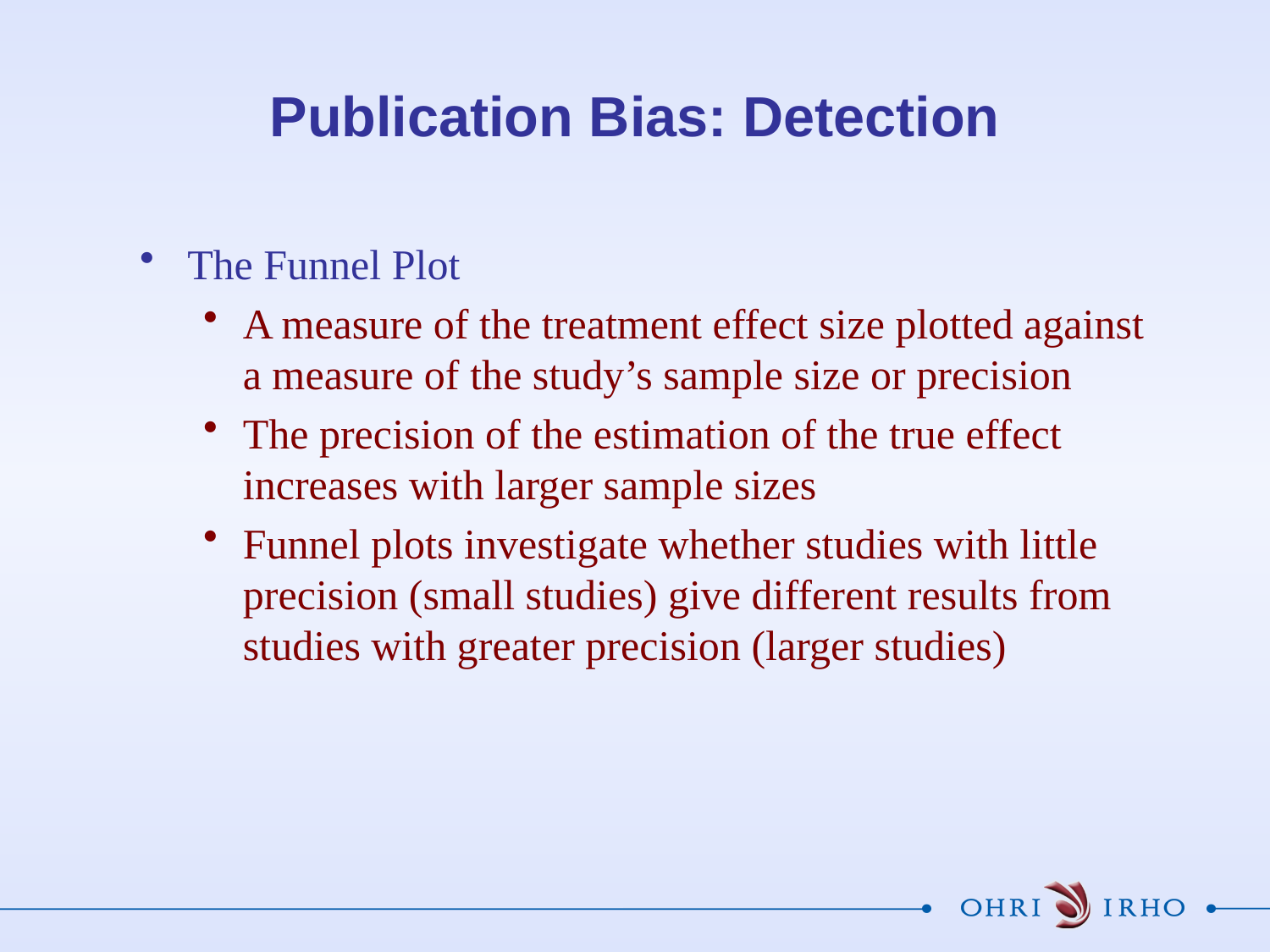

# Publication Bias: Detection
The Funnel Plot
A measure of the treatment effect size plotted against a measure of the study’s sample size or precision
The precision of the estimation of the true effect increases with larger sample sizes
Funnel plots investigate whether studies with little precision (small studies) give different results from studies with greater precision (larger studies)